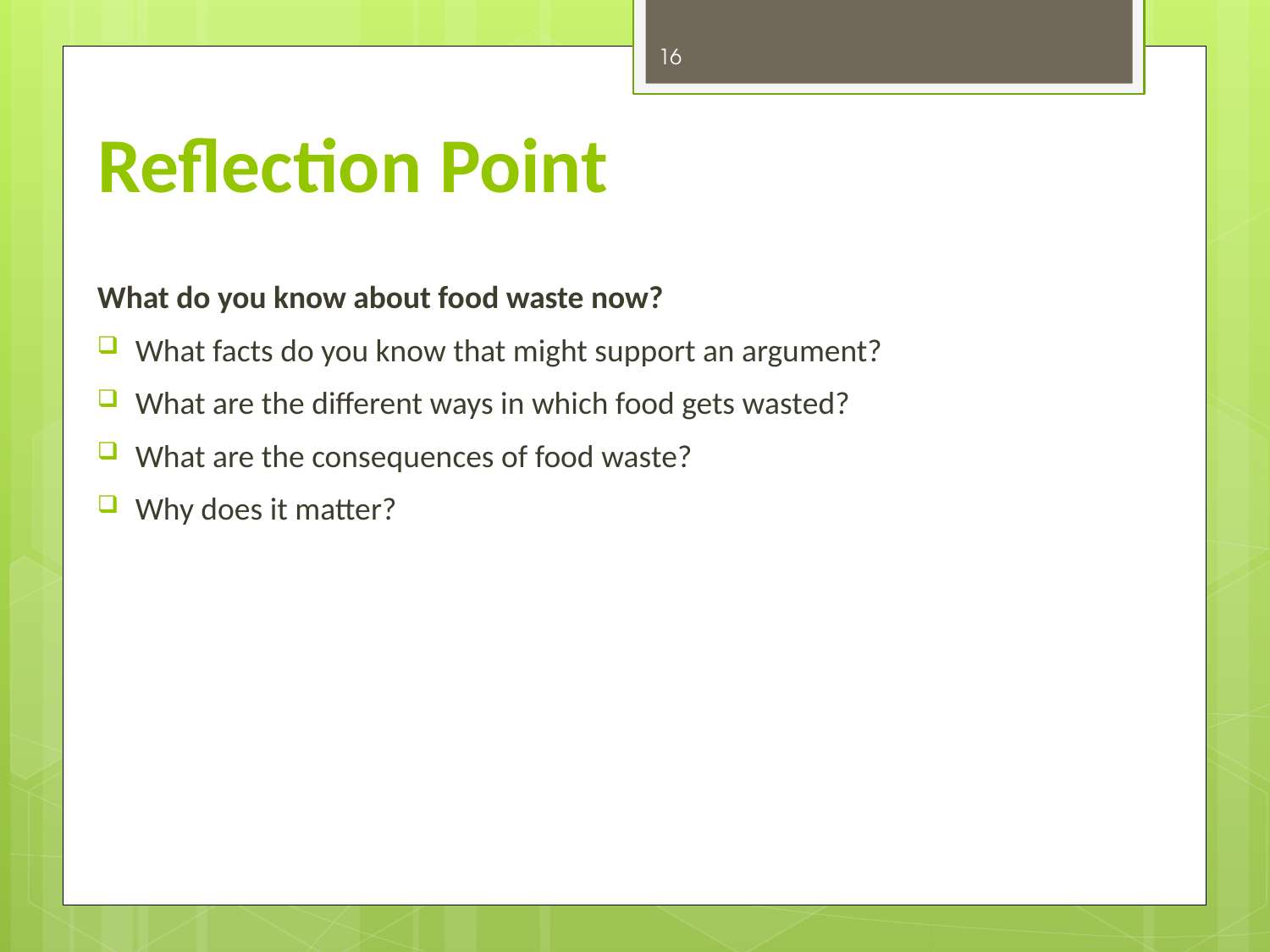

16
# Reflection Point
What do you know about food waste now?
What facts do you know that might support an argument?
What are the different ways in which food gets wasted?
What are the consequences of food waste?
Why does it matter?